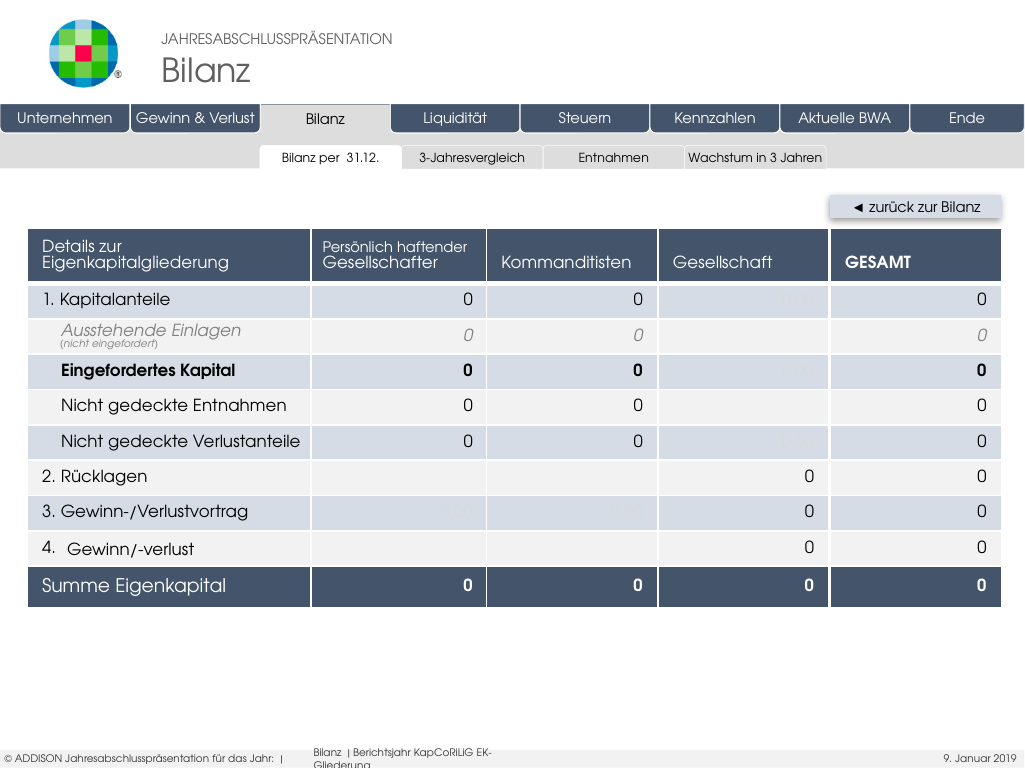

|  |  |  |  |  |
| --- | --- | --- | --- | --- |
Bilanz per  31.12.
3-Jahresvergleich
Entnahmen
Wachstum in 3 Jahren
◄ zurück zur Bilanz
| Details zur Eigenkapitalgliederung | Persönlich haftender Gesellschafter |
| --- | --- |
| Kapitalanteile | 0 |
| Ausstehende Einlagen (nicht eingefordert) | 0 |
| Eingefordertes Kapital | 0 |
| Nicht gedeckte Entnahmen | 0 |
| Nicht gedeckte Verlustanteile | 0 |
| 2. Rücklagen | 0,00 |
| 3. Gewinn-/Verlustvortrag | 0,00 |
| 4. | 0,00 |
| Summe Eigenkapital | 0 |
| Kommanditisten |
| --- |
| 0 |
| 0 |
| 0 |
| 0 |
| 0 |
| 0,00 |
| 0,00 |
| 0,00 |
| 0 |
| Gesellschaft |
| --- |
| 0,00 |
| 0,00 |
| 0,00 |
| 0,00 |
| 0,00 |
| 0 |
| 0 |
| 0 |
| 0 |
| GESAMT |
| --- |
| 0 |
| 0 |
| 0 |
| 0 |
| 0 |
| 0 |
| 0 |
| 0 |
| 0 |
Gewinn/-verlust
# Bilanz  | Berichtsjahr KapCoRiLiG EK-Gliederung
© ADDISON Jahresabschlusspräsentation für das Jahr:  |